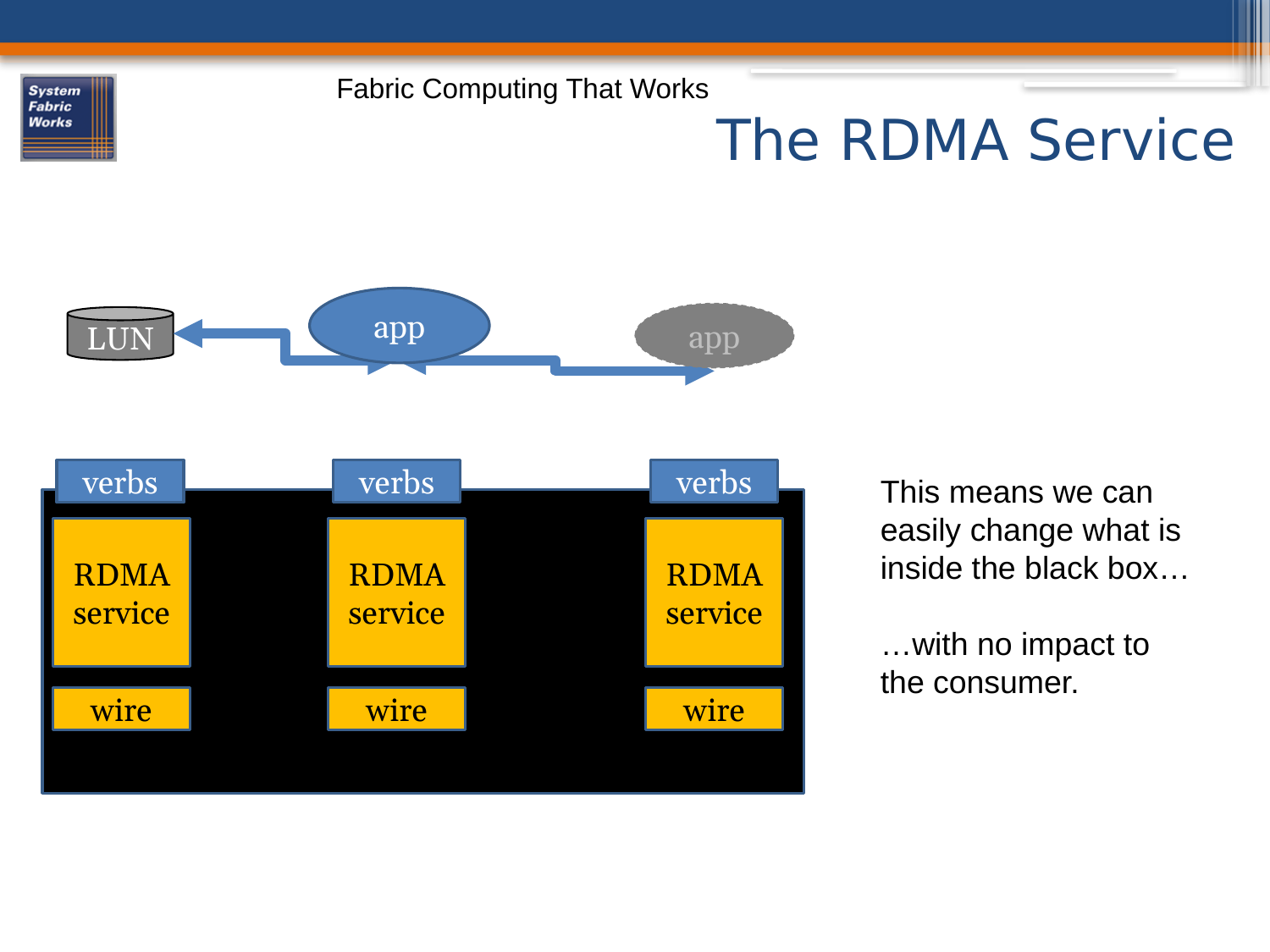

# The RDMA Service
app
app
LUN
verbs
verbs
verbs
This means we can easily change what is inside the black box…

…with no impact to the consumer.

RDMA service
RDMA service
RDMA service
wire
wire
wire